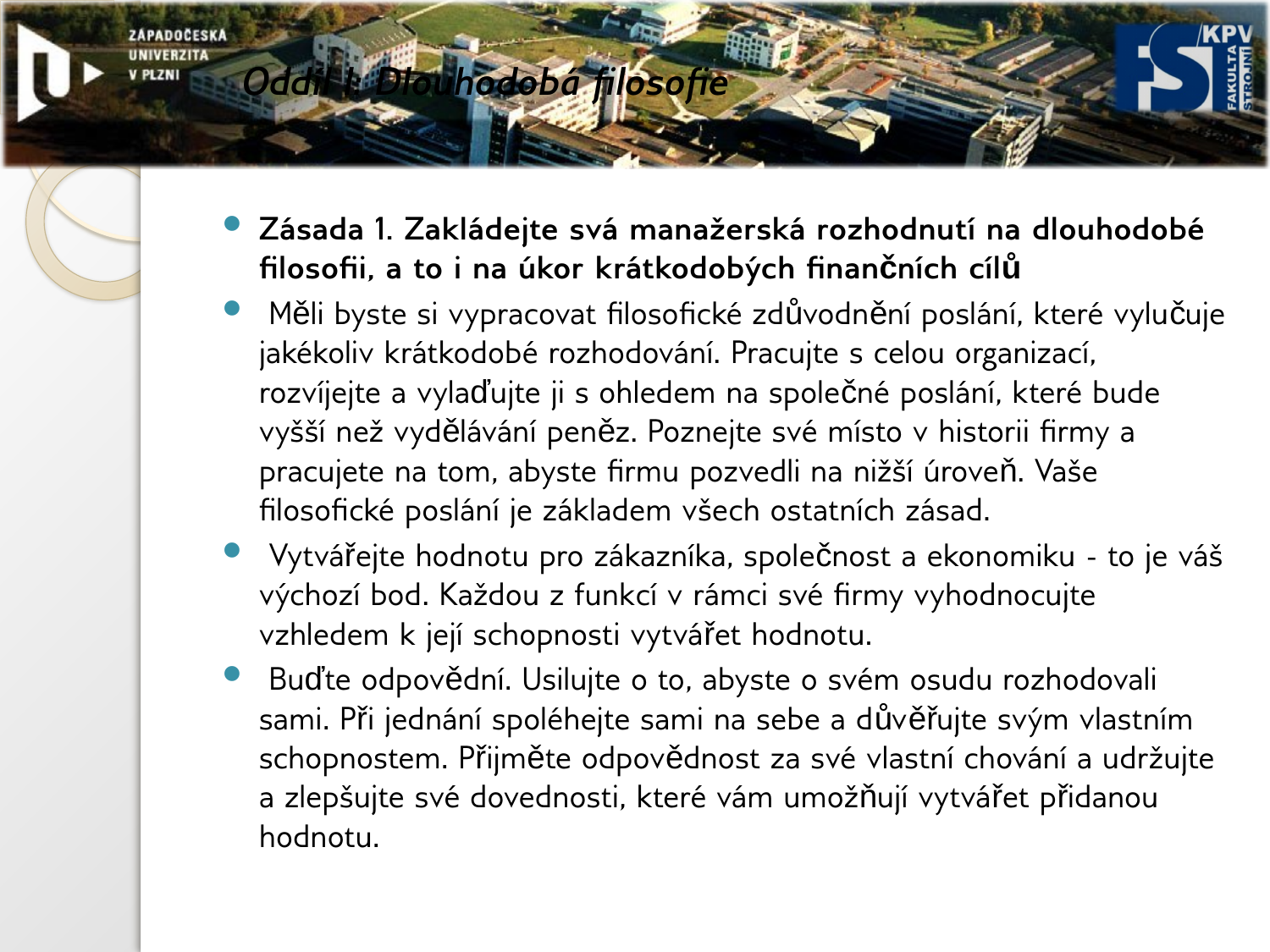

# Oddíl I: Dlouhodobá filosofie
Zásada 1. Zakládejte svá manažerská rozhodnutí na dlouhodobé filosofii, a to i na úkor krátkodobých finančních cílů
 Měli byste si vypracovat filosofické zdůvodnění poslání, které vylučuje jakékoliv krátkodobé rozhodování. Pracujte s celou organizací, rozvíjejte a vylaďujte ji s ohledem na společné poslání, které bude vyšší než vydělávání peněz. Poznejte své místo v historii firmy a pracujete na tom, abyste firmu pozvedli na nižší úroveň. Vaše filosofické poslání je základem všech ostatních zásad.
 Vytvářejte hodnotu pro zákazníka, společnost a ekonomiku - to je váš výchozí bod. Každou z funkcí v rámci své firmy vyhodnocujte vzhledem k její schopnosti vytvářet hodnotu.
 Buďte odpovědní. Usilujte o to, abyste o svém osudu rozhodovali sami. Při jednání spoléhejte sami na sebe a důvěřujte svým vlastním schopnostem. Přijměte odpovědnost za své vlastní chování a udržujte a zlepšujte své dovednosti, které vám umožňují vytvářet přidanou hodnotu.